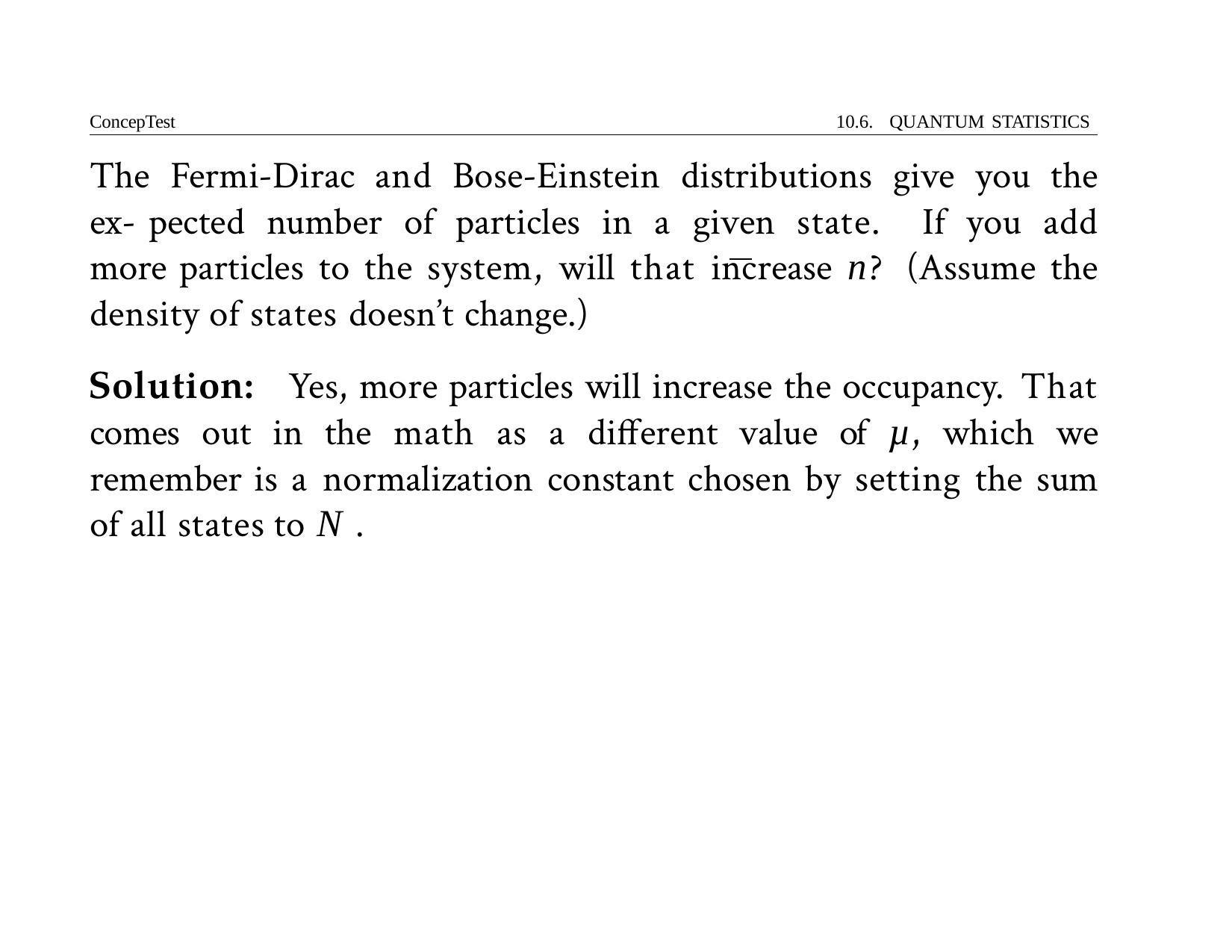

ConcepTest	10.6.  QUANTUM STATISTICS

# The Fermi-Dirac and Bose-Einstein distributions give you the ex- pected number of particles in a given state.  If you add more particles to the system, will that increase n? (Assume the density of states doesn’t change.)

Solution:  Yes, more particles will increase the occupancy. That comes out in the math as a different value of µ, which we remember is a normalization constant chosen by setting the sum of all states to N .